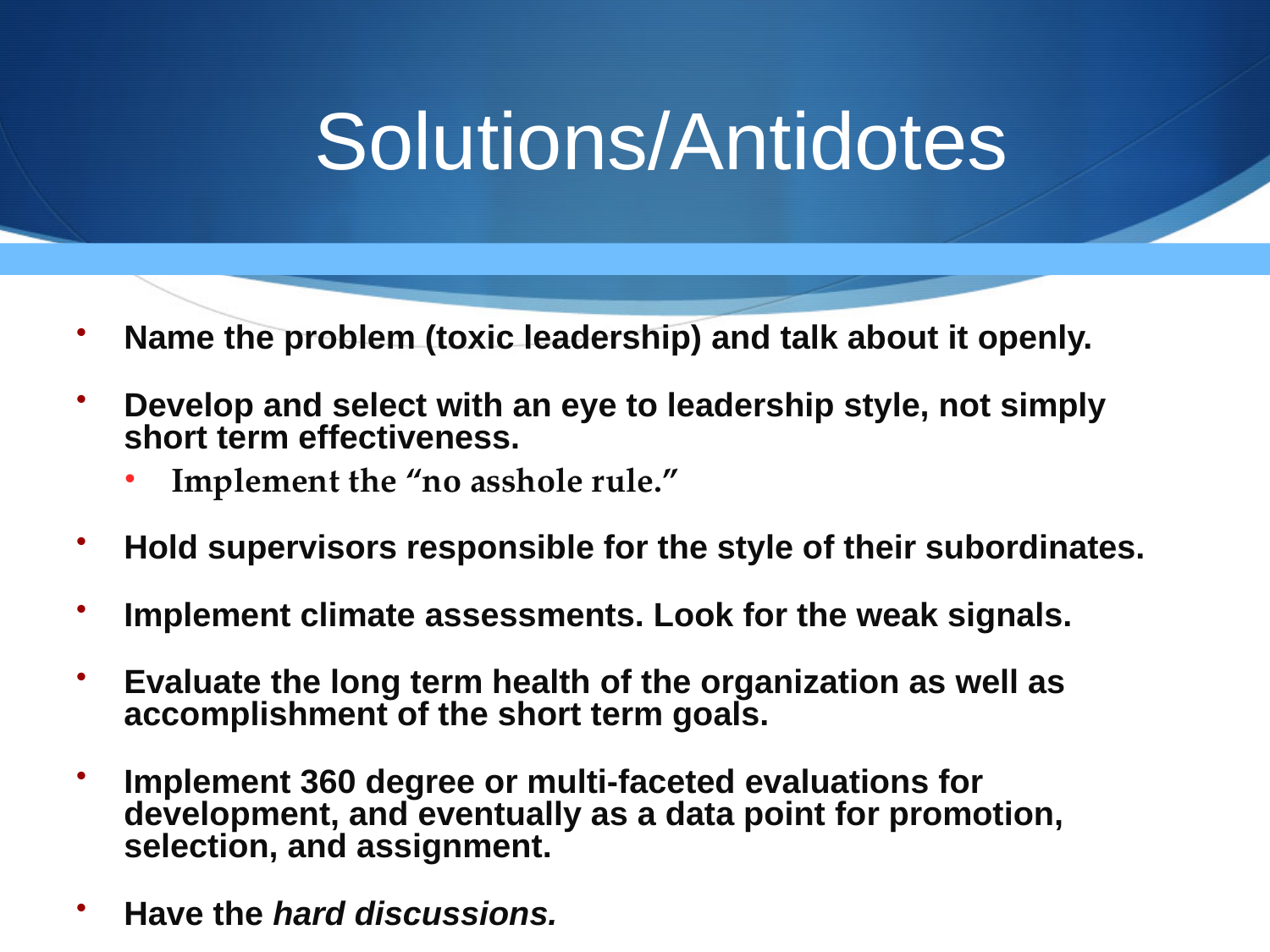

# Solutions/Antidotes
Name the problem (toxic leadership) and talk about it openly.
Develop and select with an eye to leadership style, not simply short term effectiveness.
Implement the “no asshole rule.”
Hold supervisors responsible for the style of their subordinates.
Implement climate assessments. Look for the weak signals.
Evaluate the long term health of the organization as well as accomplishment of the short term goals.
Implement 360 degree or multi-faceted evaluations for development, and eventually as a data point for promotion, selection, and assignment.
Have the hard discussions.